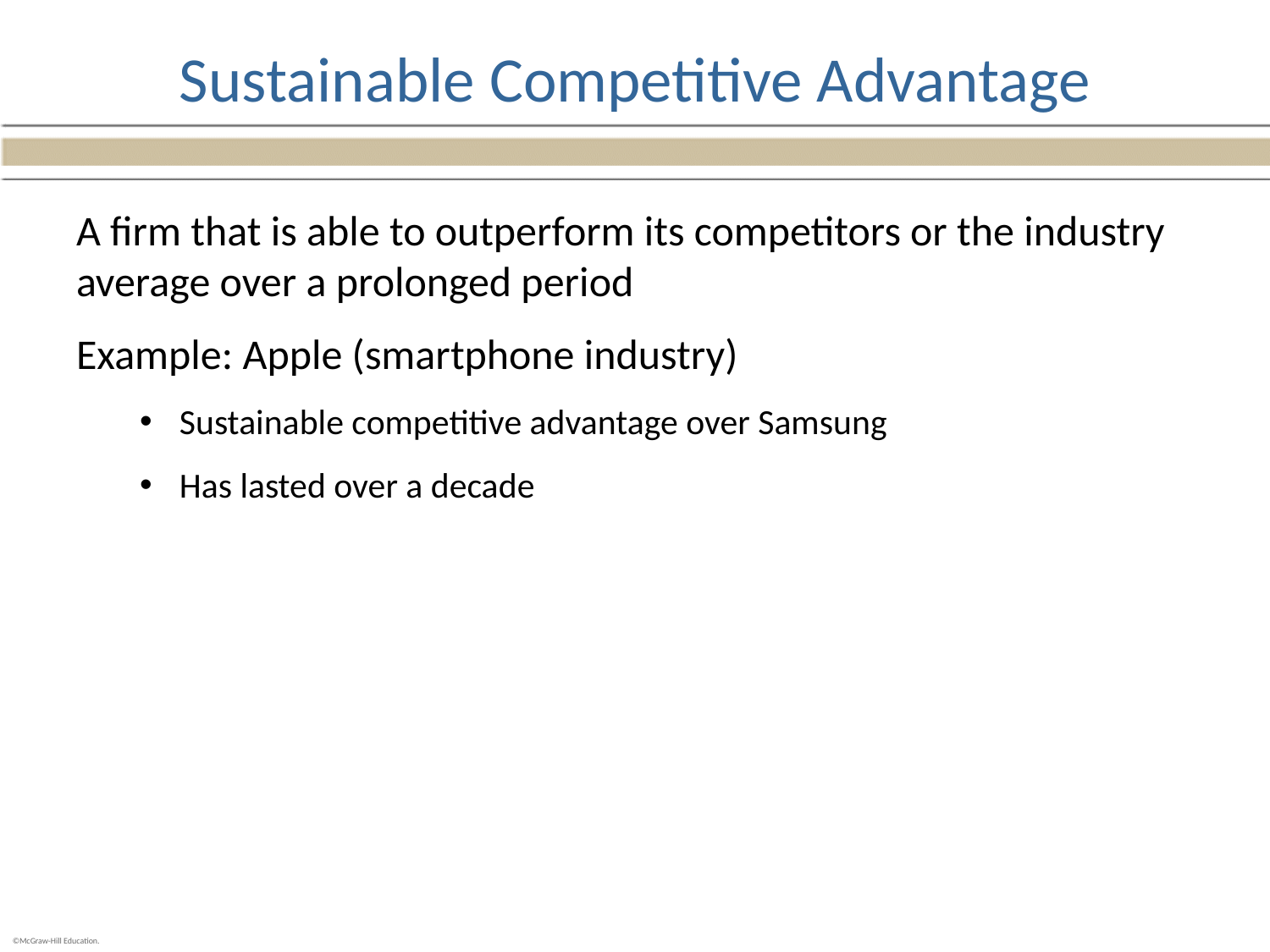

# Sustainable Competitive Advantage
A firm that is able to outperform its competitors or the industry average over a prolonged period
Example: Apple (smartphone industry)
Sustainable competitive advantage over Samsung
Has lasted over a decade